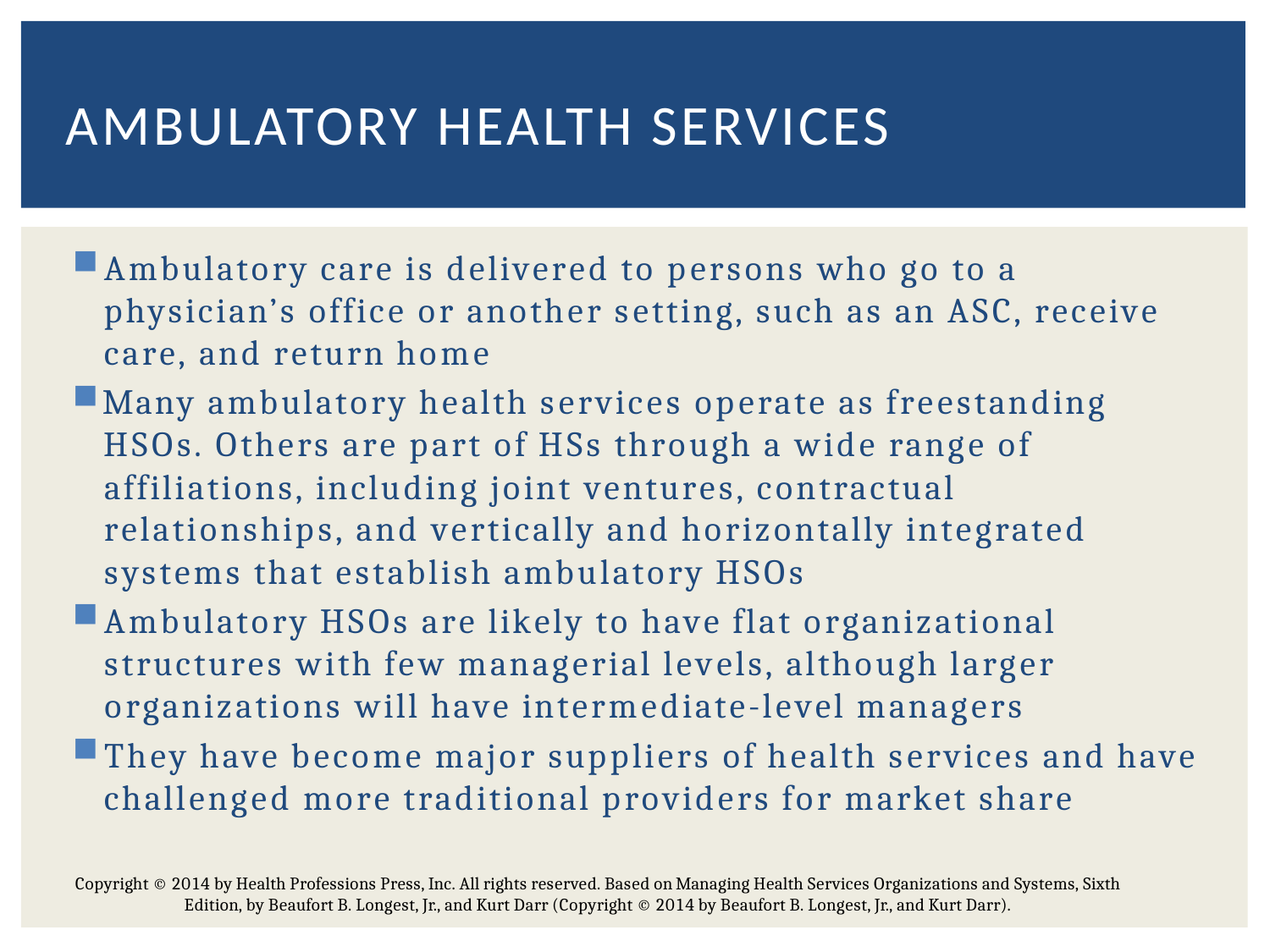

# AMBULATORY HEALTH SERVICES
Ambulatory care is delivered to persons who go to a physician’s office or another setting, such as an ASC, receive care, and return home
Many ambulatory health services operate as freestanding HSOs. Others are part of HSs through a wide range of affiliations, including joint ventures, contractual relationships, and vertically and horizontally integrated systems that establish ambu­latory HSOs
Ambulatory HSOs are likely to have flat organizational structures with few managerial lev­els, although larger organizations will have intermediate-level managers
They have become major suppliers of health services and have challenged more traditional providers for market share
Copyright © 2014 by Health Professions Press, Inc. All rights reserved. Based on Managing Health Services Organizations and Systems, Sixth Edition, by Beaufort B. Longest, Jr., and Kurt Darr (Copyright © 2014 by Beaufort B. Longest, Jr., and Kurt Darr).